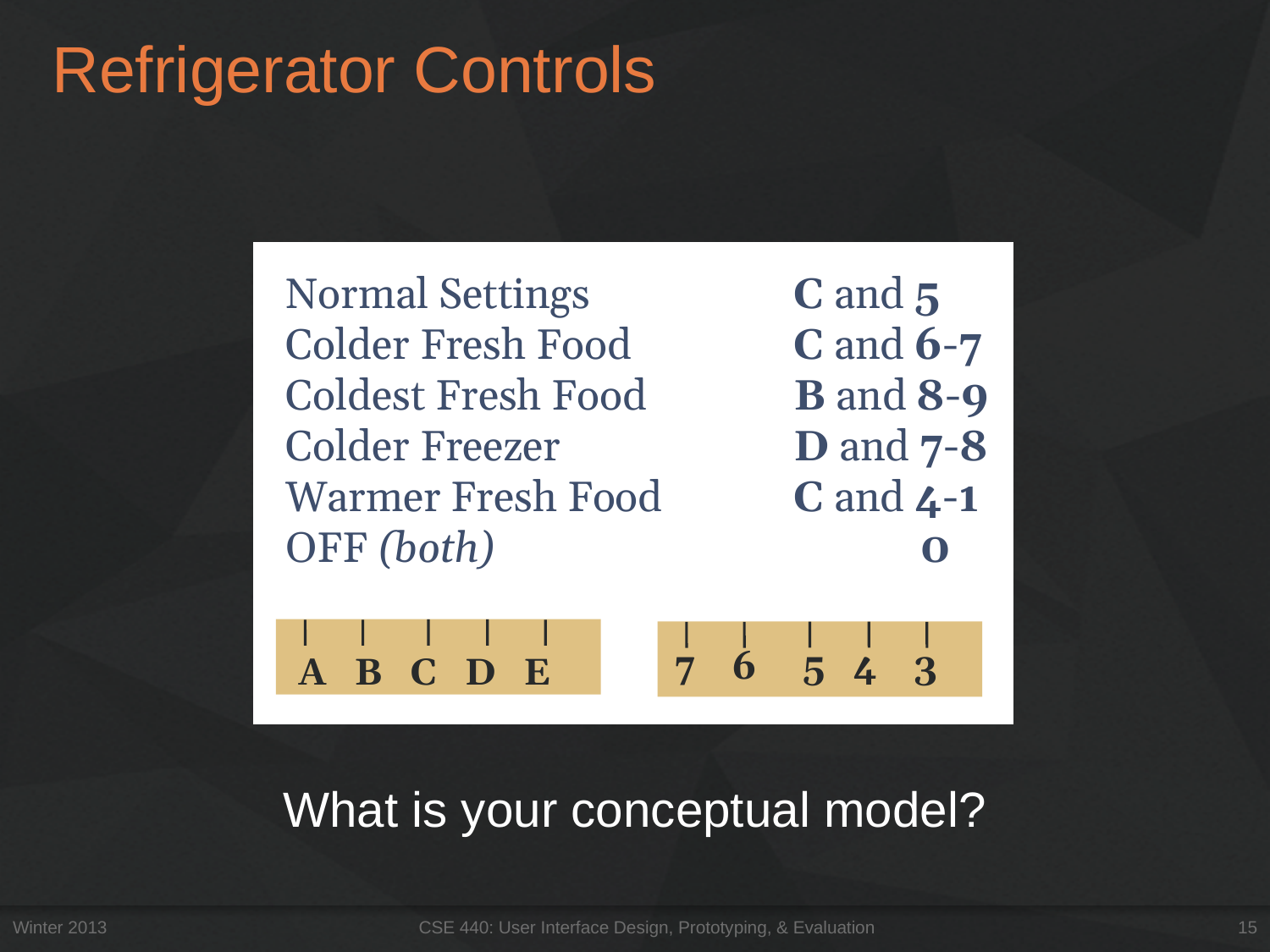

# Refrigerator Controls

Normal Settings		C and 5
Colder Fresh Food		C and 6-7
Coldest Fresh Food		B and 8-9
Colder Freezer		D and 7-8
Warmer Fresh Food		C and 4-1
OFF (both)				0

A   B   C   D   E

7    6     5   4    3
What is your conceptual model?
Winter 2013
CSE 440: User Interface Design, Prototyping, & Evaluation
15